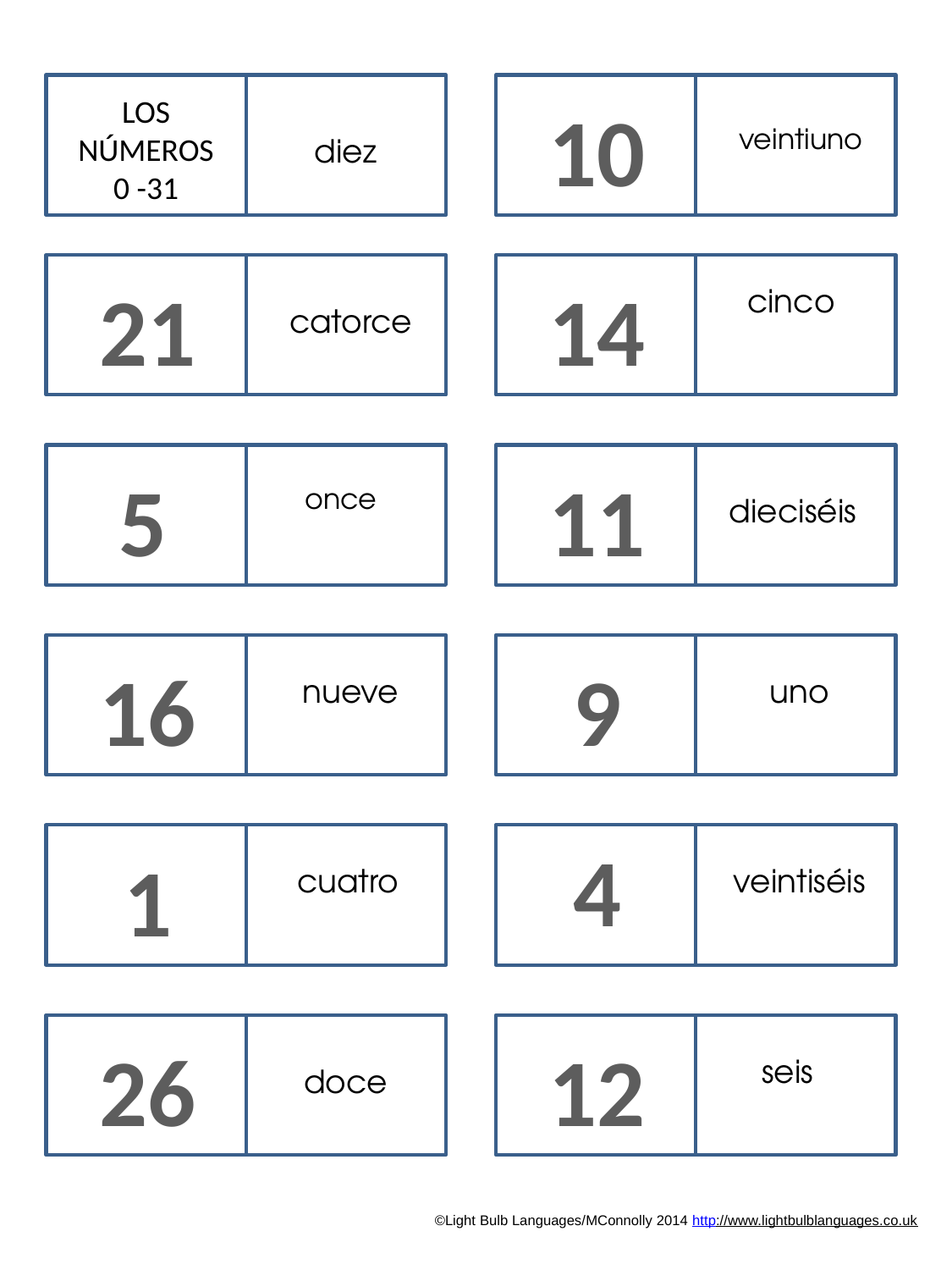

LOS
NÚMEROS
0 -31
10
veintiuno
diez

21
14
cinco
catorce

5
11
once
dieciséis

16
9
nueve
uno

4

1
cuatro
veintiséis

26
12
seis
doce
©Light Bulb Languages/MConnolly 2014 http://www.lightbulblanguages.co.uk